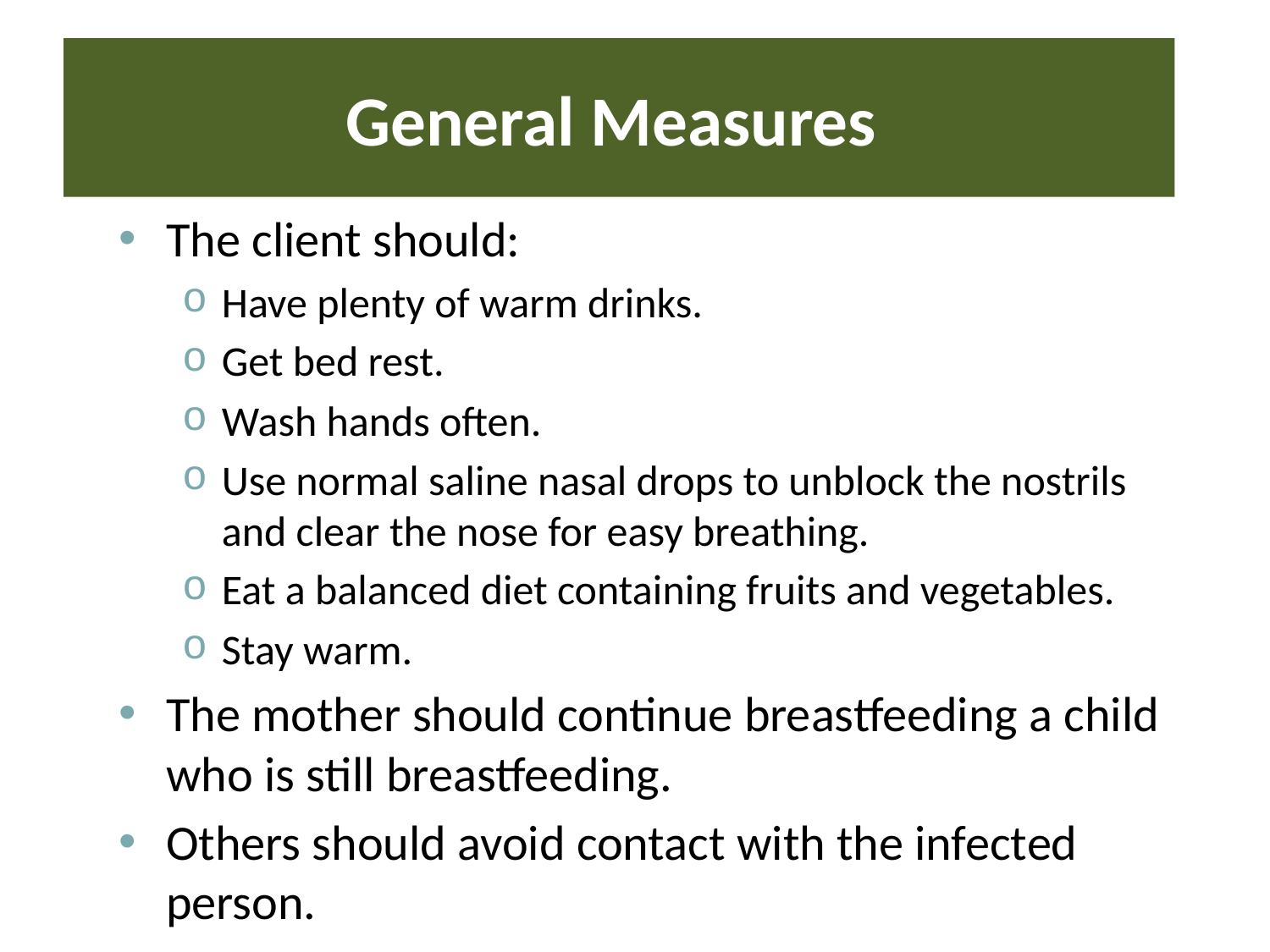

# General Measures
The client should:
Have plenty of warm drinks.
Get bed rest.
Wash hands often.
Use normal saline nasal drops to unblock the nostrils and clear the nose for easy breathing.
Eat a balanced diet containing fruits and vegetables.
Stay warm.
The mother should continue breastfeeding a child who is still breastfeeding.
Others should avoid contact with the infected person.